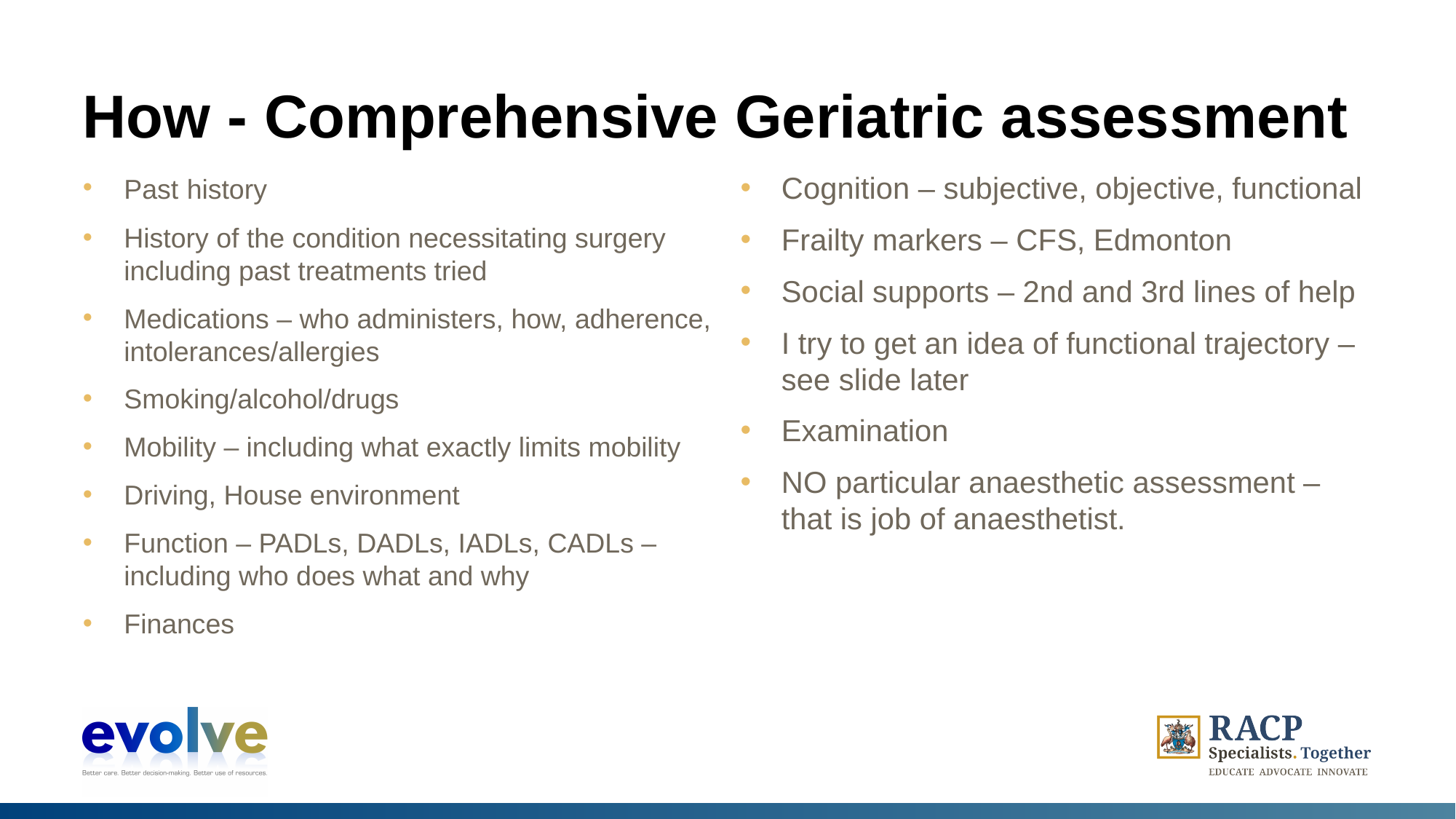

# How - Comprehensive Geriatric assessment
Past history
History of the condition necessitating surgery including past treatments tried
Medications – who administers, how, adherence, intolerances/allergies
Smoking/alcohol/drugs
Mobility – including what exactly limits mobility
Driving, House environment
Function – PADLs, DADLs, IADLs, CADLs – including who does what and why
Finances

Cognition – subjective, objective, functional
Frailty markers – CFS, Edmonton
Social supports – 2nd and 3rd lines of help
I try to get an idea of functional trajectory – see slide later
Examination
NO particular anaesthetic assessment – that is job of anaesthetist.